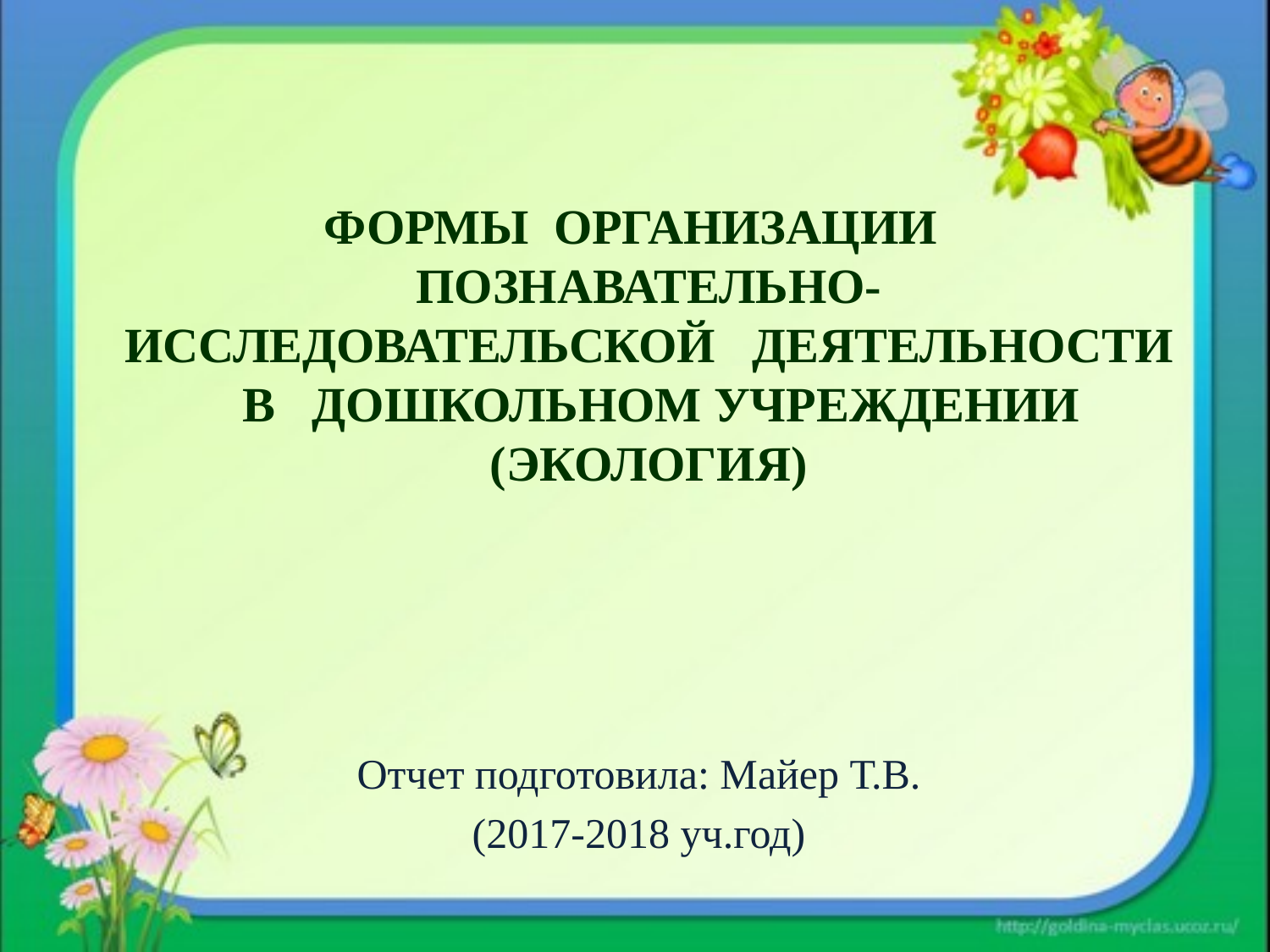

# ФОРМЫ  ОРГАНИЗАЦИИ ПОЗНАВАТЕЛЬНО-ИССЛЕДОВАТЕЛЬСКОЙ   ДЕЯТЕЛЬНОСТИ   В   ДОШКОЛЬНОМ УЧРЕЖДЕНИИ (Экология)
Отчет подготовила: Майер Т.В.
(2017-2018 уч.год)